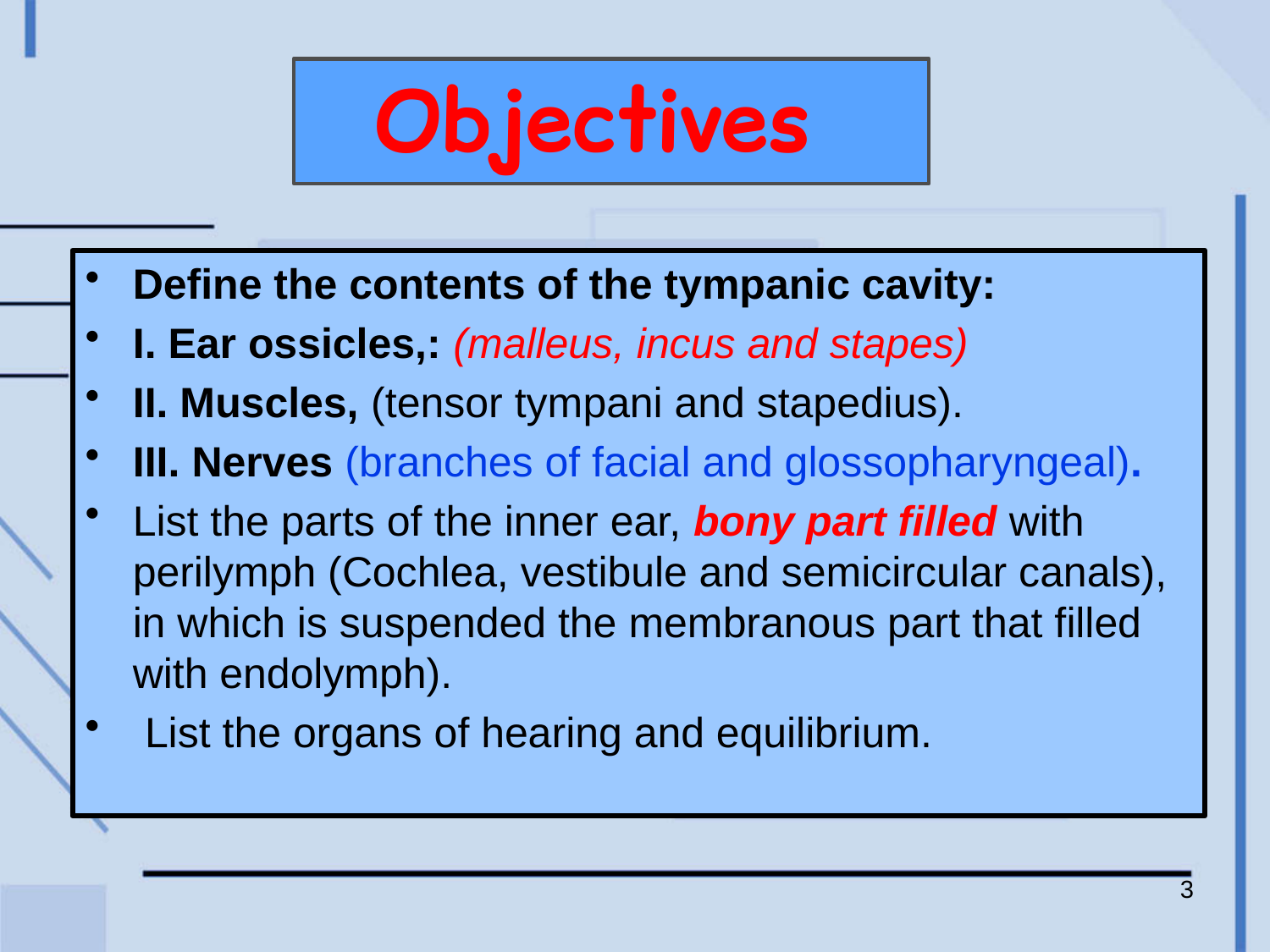

# Objectives
Define the contents of the tympanic cavity:
I. Ear ossicles,: (malleus, incus and stapes)
II. Muscles, (tensor tympani and stapedius).
III. Nerves (branches of facial and glossopharyngeal).
List the parts of the inner ear, bony part filled with perilymph (Cochlea, vestibule and semicircular canals), in which is suspended the membranous part that filled with endolymph).
 List the organs of hearing and equilibrium.

3